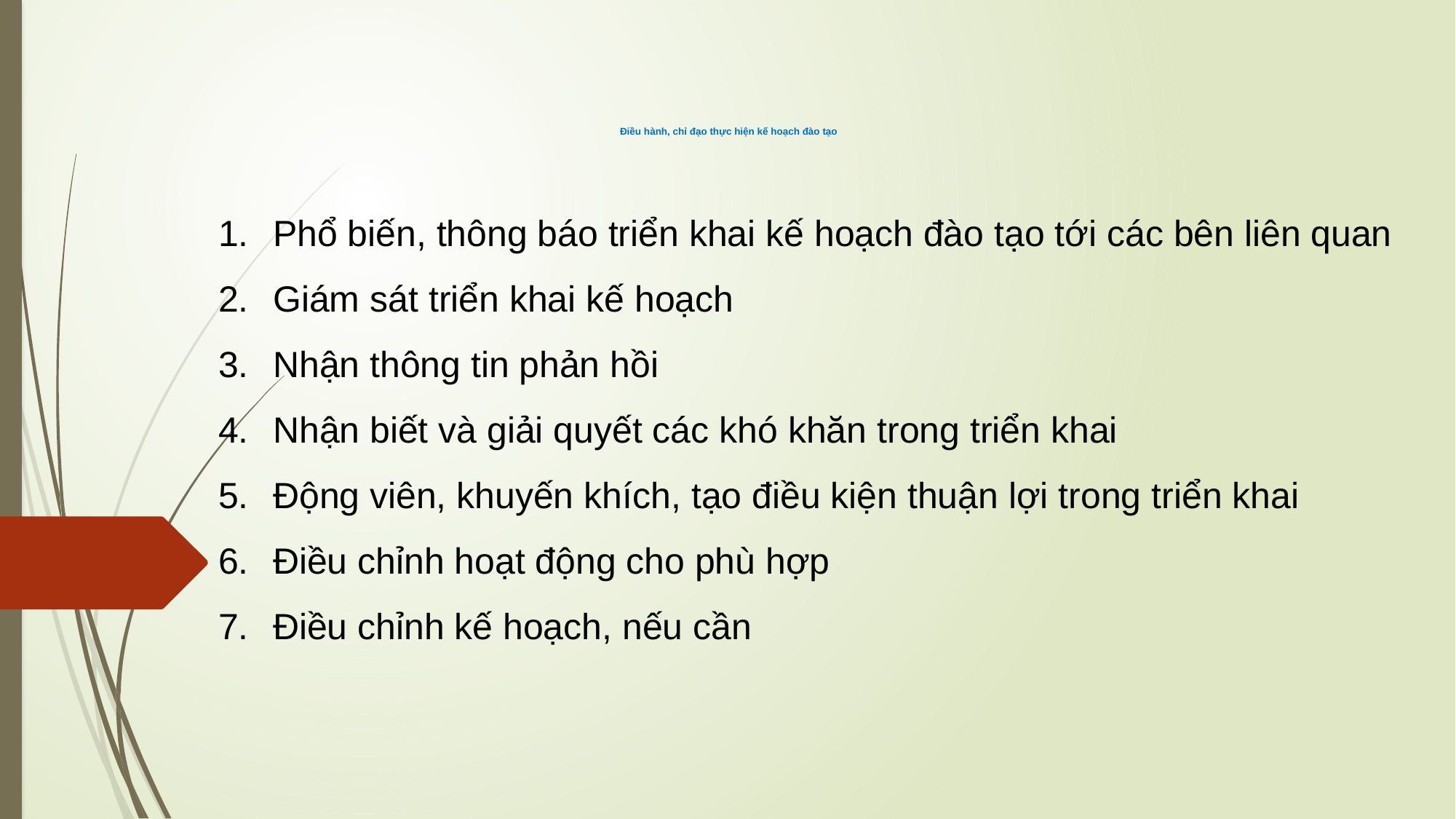

# Điều hành, chỉ đạo thực hiện kế hoạch đào tạo

Phổ biến, thông báo triển khai kế hoạch đào tạo tới các bên liên quan
Giám sát triển khai kế hoạch
Nhận thông tin phản hồi
Nhận biết và giải quyết các khó khăn trong triển khai
Động viên, khuyến khích, tạo điều kiện thuận lợi trong triển khai
Điều chỉnh hoạt động cho phù hợp
Điều chỉnh kế hoạch, nếu cần